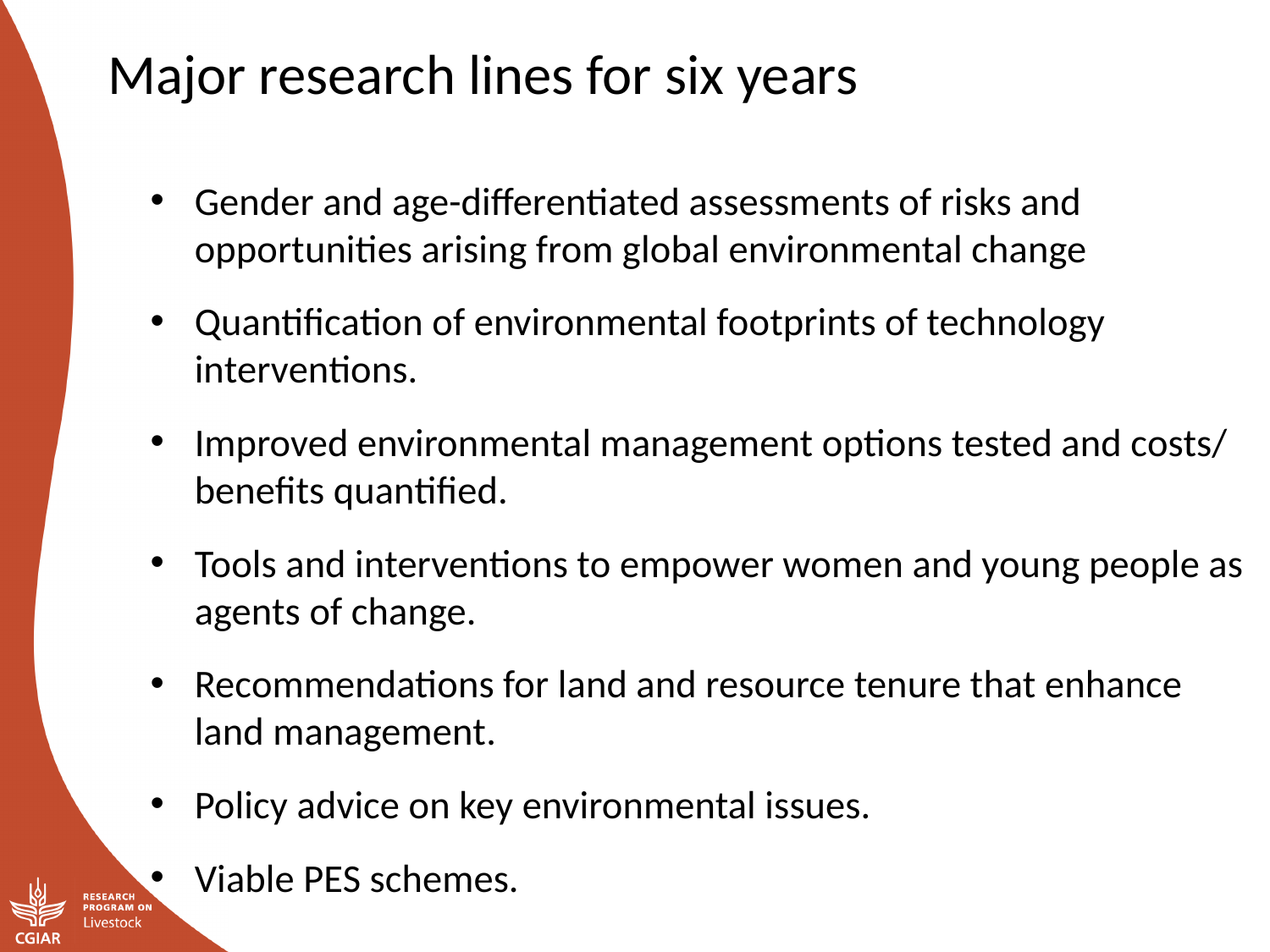

Major research lines for six years
Gender and age-differentiated assessments of risks and opportunities arising from global environmental change
Quantification of environmental footprints of technology interventions.
Improved environmental management options tested and costs/ benefits quantified.
Tools and interventions to empower women and young people as agents of change.
Recommendations for land and resource tenure that enhance land management.
Policy advice on key environmental issues.
Viable PES schemes.